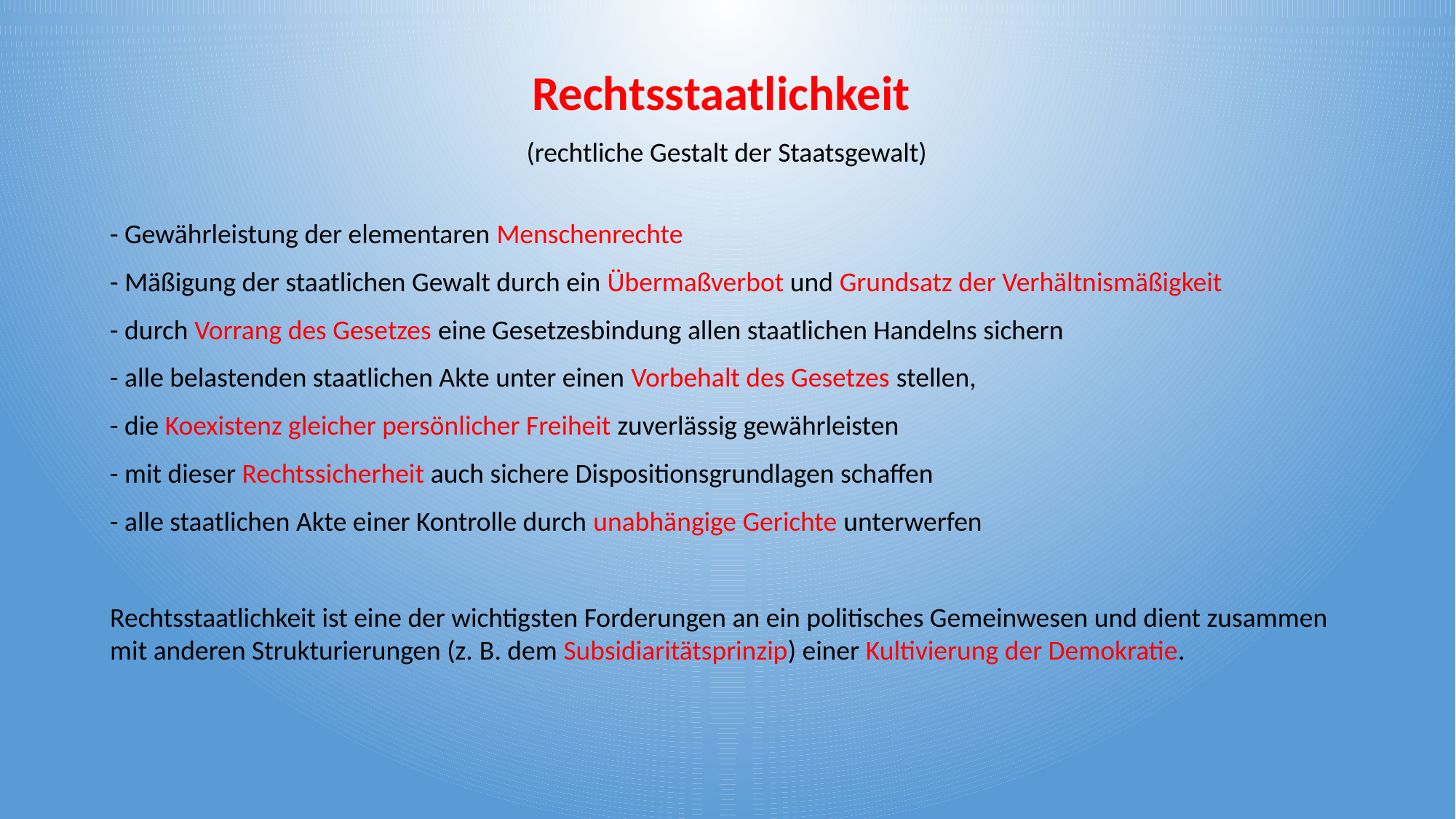

Rechtsstaatlichkeit
(rechtliche Gestalt der Staatsgewalt)

- Gewährleistung der elementaren Menschenrechte
- Mäßigung der staatlichen Gewalt durch ein Übermaßverbot und Grundsatz der Verhältnismäßigkeit
- durch Vorrang des Gesetzes eine Gesetzesbindung allen staatlichen Handelns sichern
- alle belastenden staatlichen Akte unter einen Vorbehalt des Gesetzes stellen,
- die Koexistenz gleicher persönlicher Freiheit zuverlässig gewährleisten
- mit dieser Rechtssicherheit auch sichere Dispositionsgrundlagen schaffen
- alle staatlichen Akte einer Kontrolle durch unabhängige Gerichte unterwerfen

Rechtsstaatlichkeit ist eine der wichtigsten Forderungen an ein politisches Gemeinwesen und dient zusammen mit anderen Strukturierungen (z. B. dem Subsidiaritätsprinzip) einer Kultivierung der Demokratie.